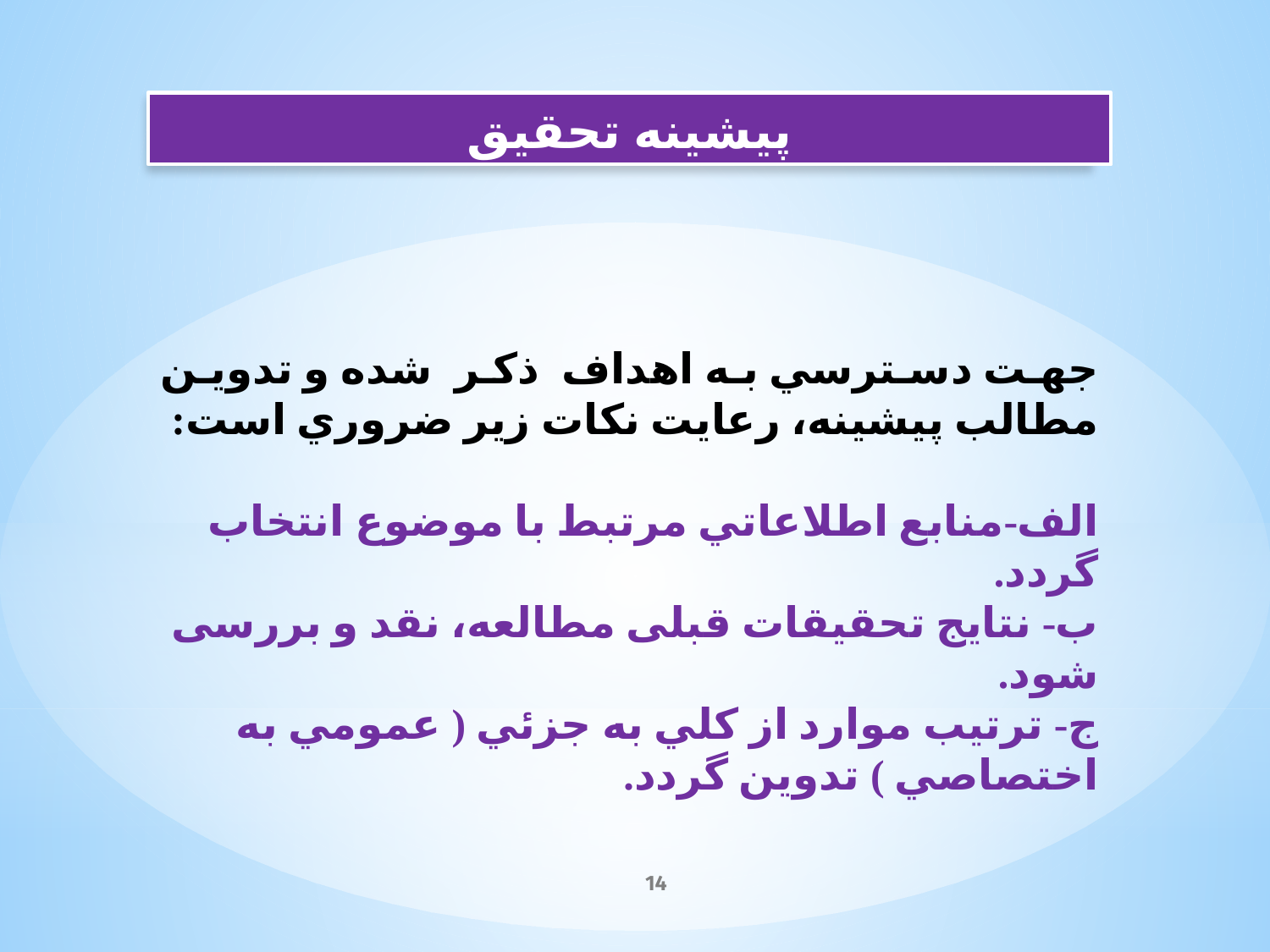

پیشینه تحقیق
جهت دسترسي به اهداف ذکر شده و تدوين مطالب پيشينه، رعايت نكات زير ضروري است:
الف-منابع اطلاعاتي مرتبط با موضوع انتخاب گردد.
ب- نتایج تحقیقات قبلی مطالعه، نقد و بررسی شود.
ج- ترتيب موارد از كلي به جزئي ( عمومي به اختصاصي ) تدوين گردد.
14